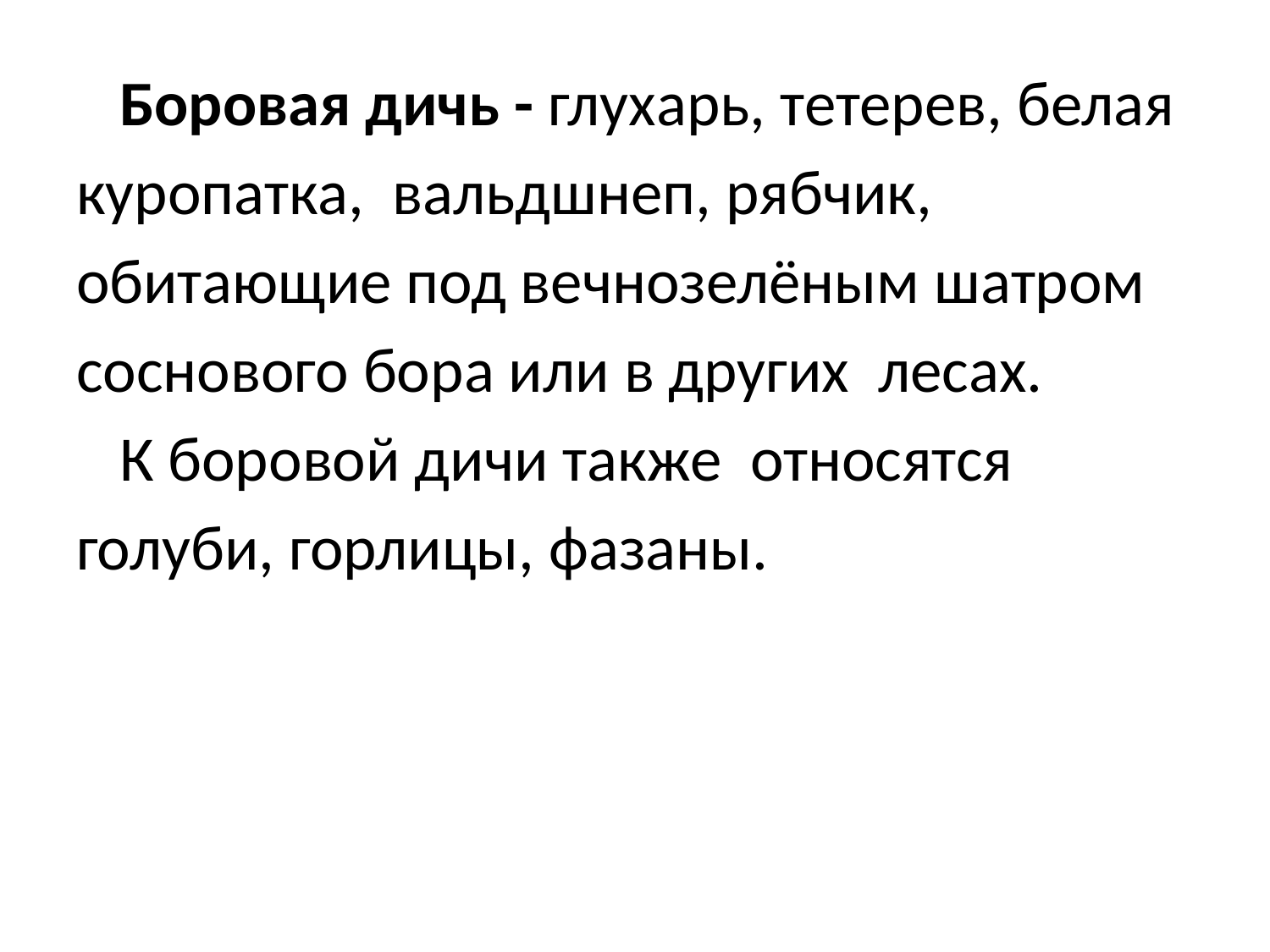

Боровая дичь - глухарь, тетерев, белая
куропатка,  вальдшнеп, рябчик,
обитающие под вечнозелёным шатром
соснового бора или в других  лесах.
   К боровой дичи также  относятся
голуби, горлицы, фазаны.